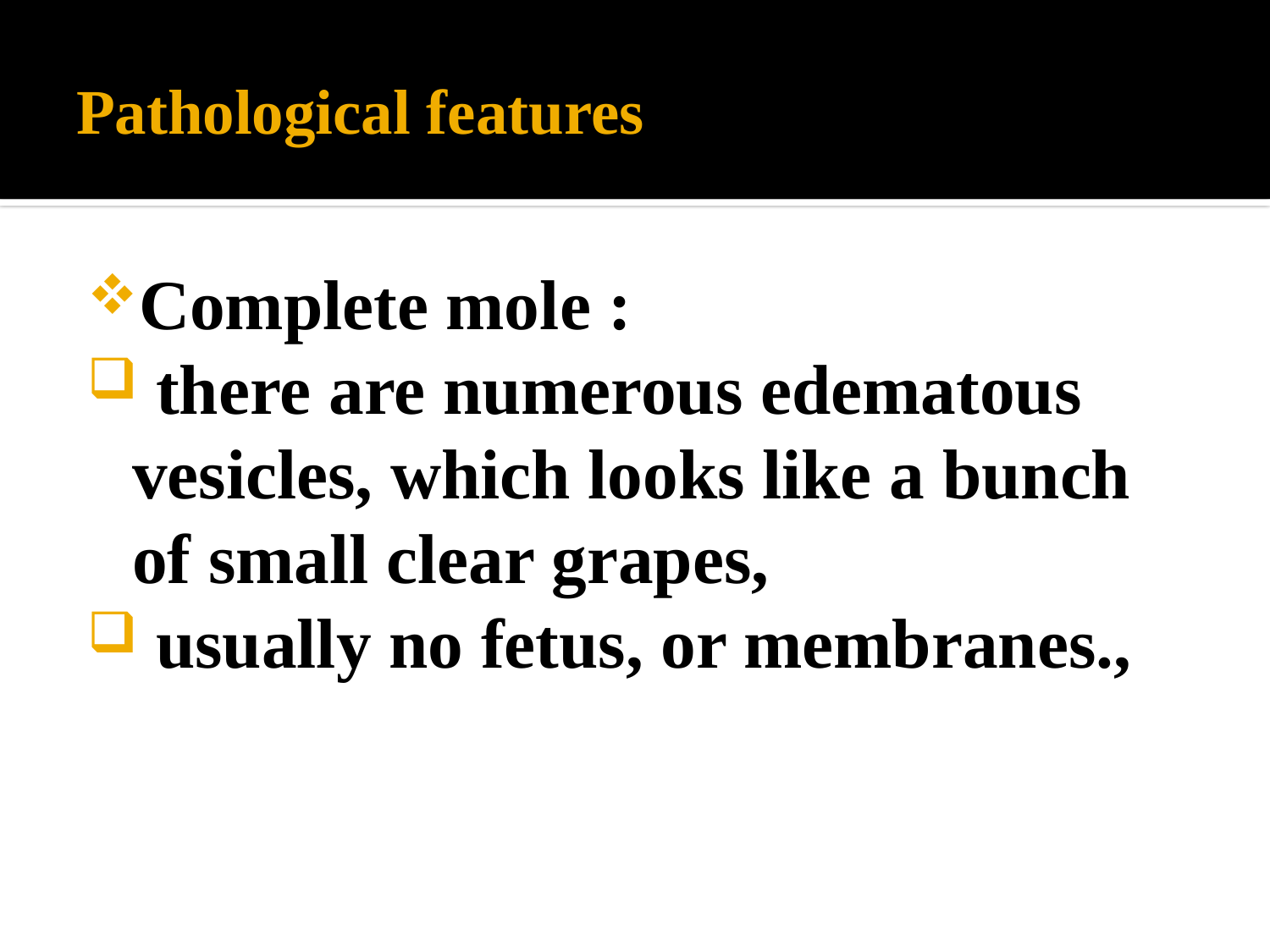

# Pathological features
Complete mole :
 there are numerous edematous vesicles, which looks like a bunch of small clear grapes,
 usually no fetus, or membranes.,